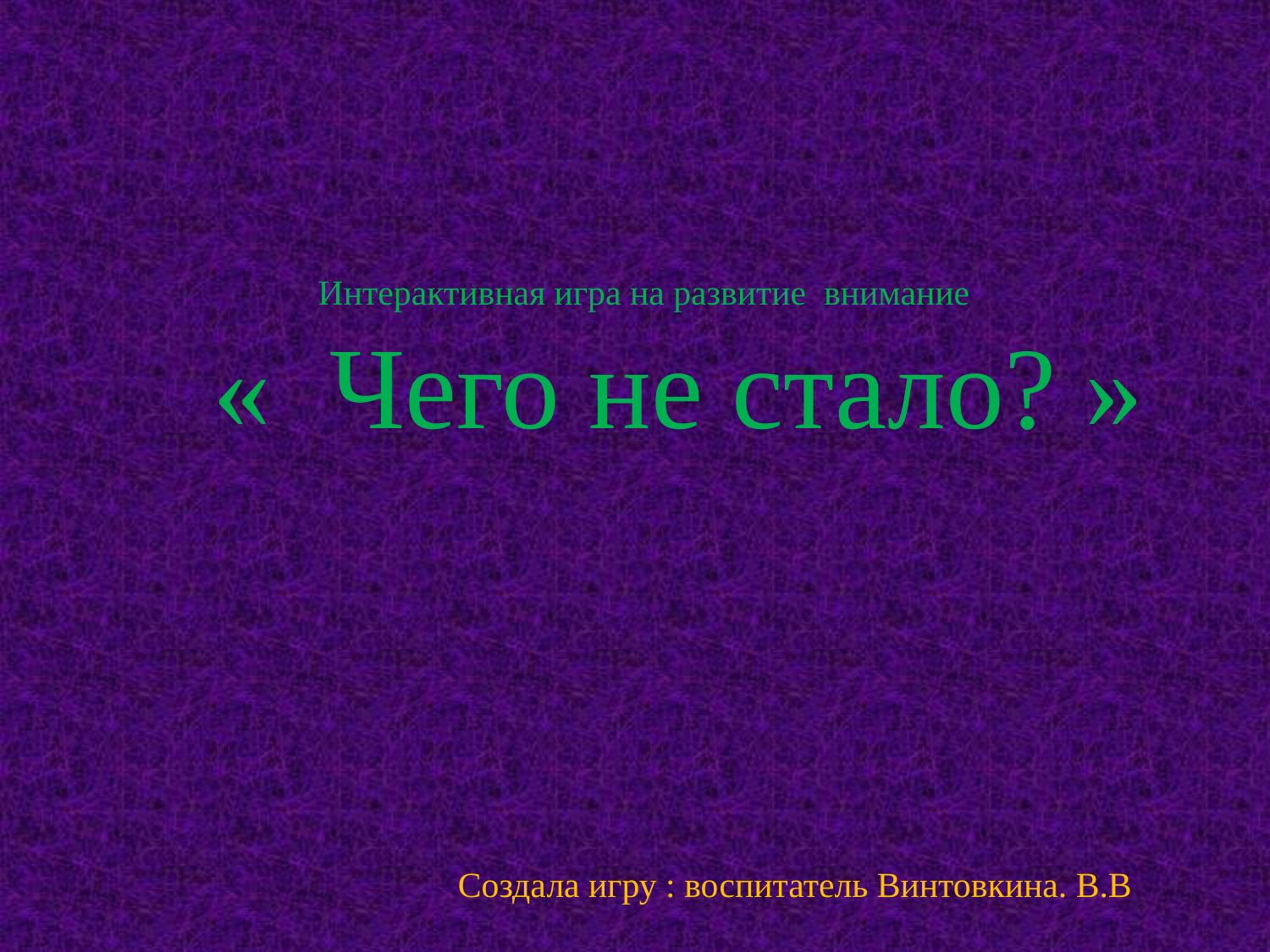

# Интерактивная игра на развитие  внимание «  Чего не стало? »
Создала игру : воспитатель Винтовкина. В.В